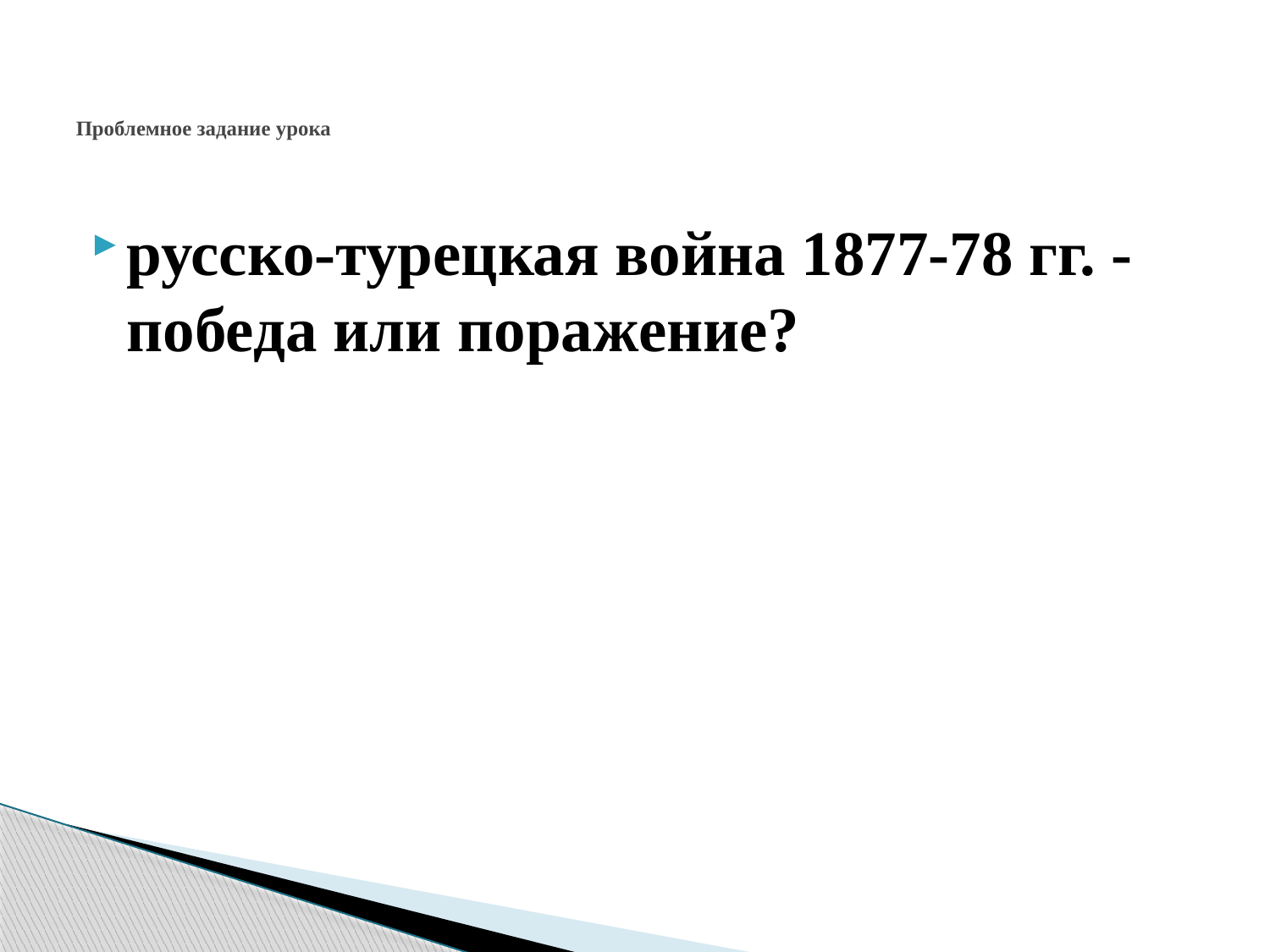

# Проблемное задание урока
русско-турецкая война 1877-78 гг. - победа или поражение?